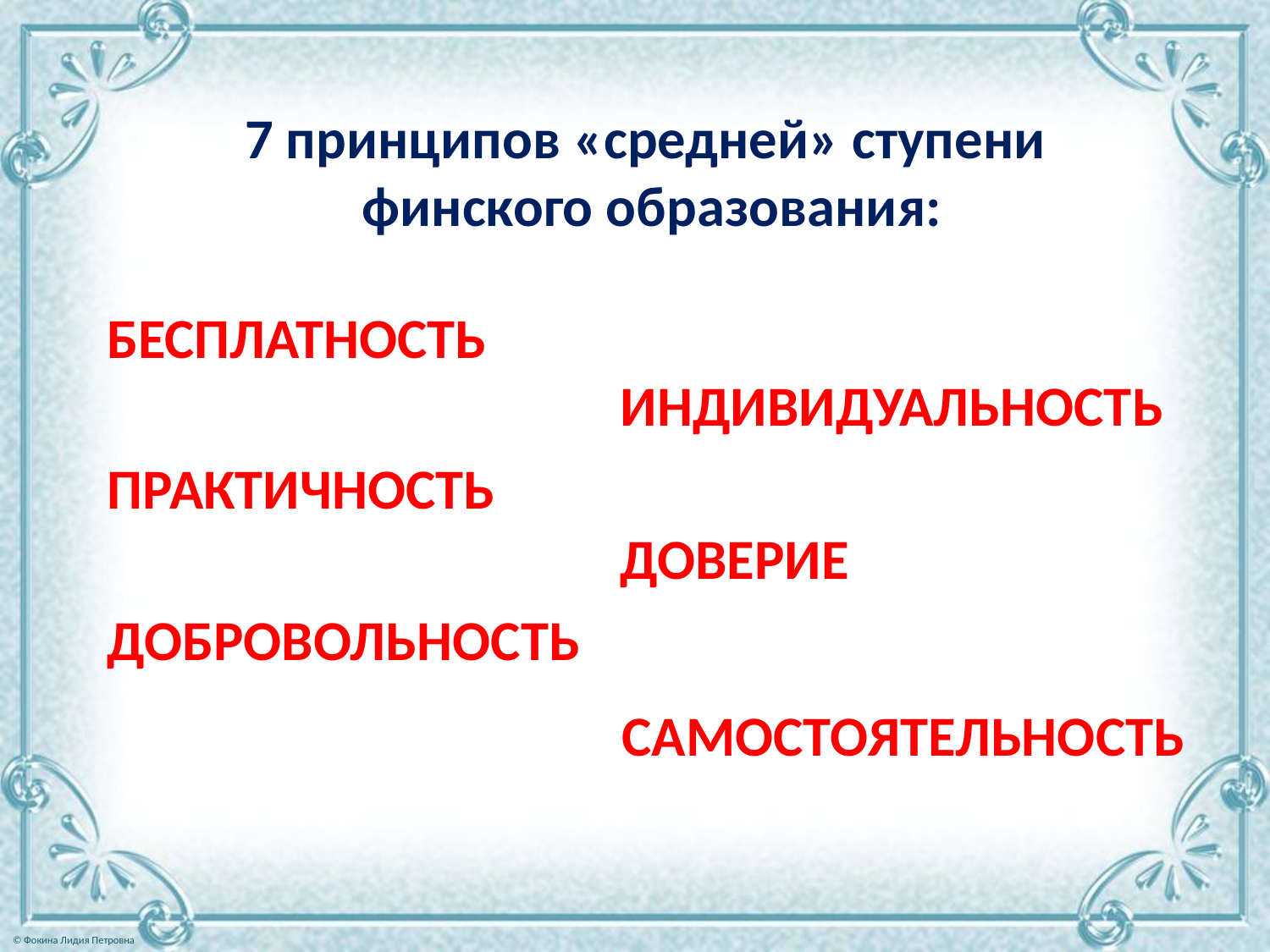

7 принципов «средней» ступени
финского образования:
БЕСПЛАТНОСТЬ
ИНДИВИДУАЛЬНОСТЬ
ПРАКТИЧНОСТЬ
ДОВЕРИЕ
ДОБРОВОЛЬНОСТЬ
САМОСТОЯТЕЛЬНОСТЬ